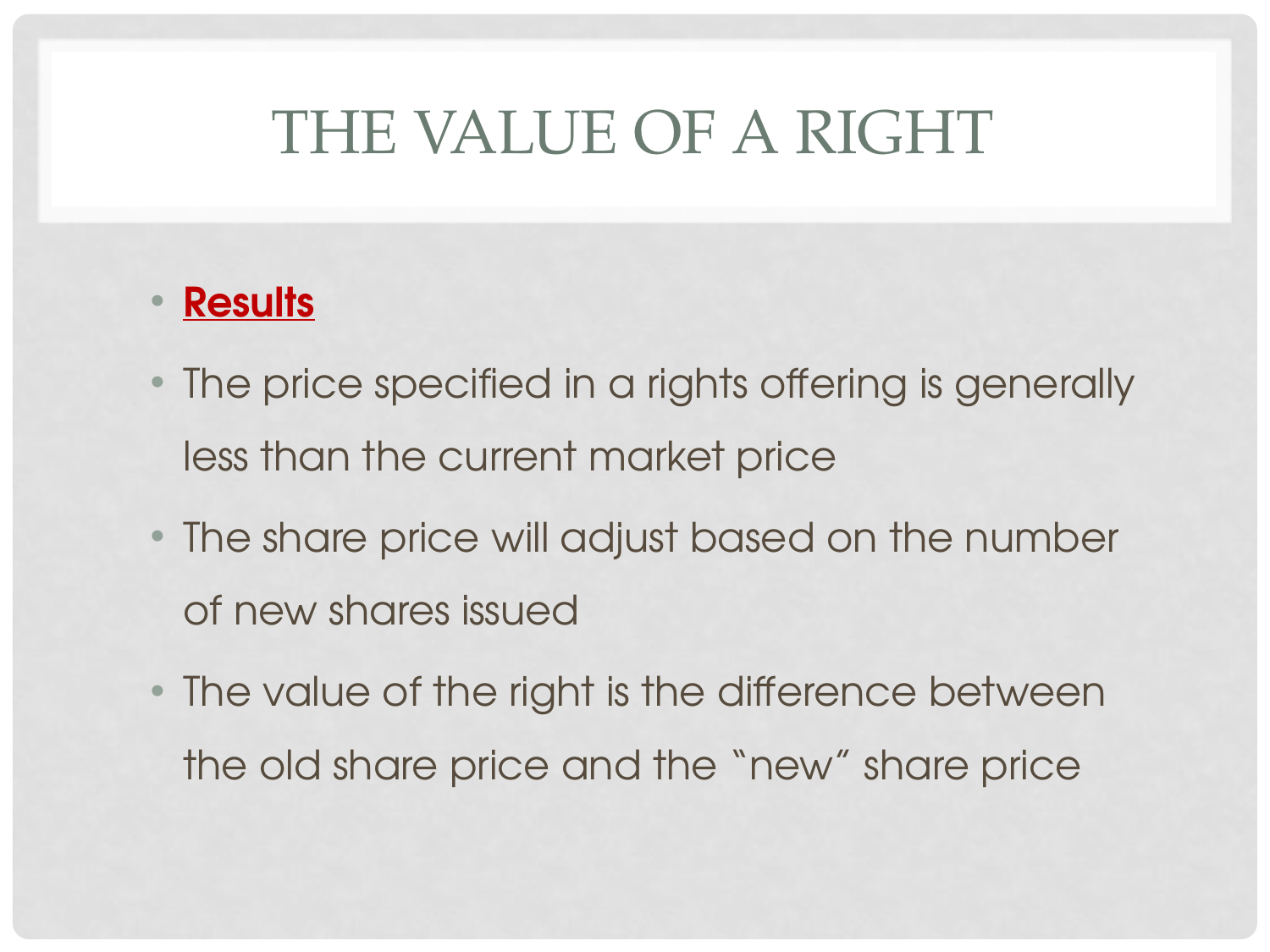

# The value of a right
Results
The price specified in a rights offering is generally less than the current market price
The share price will adjust based on the number of new shares issued
The value of the right is the difference between the old share price and the “new” share price